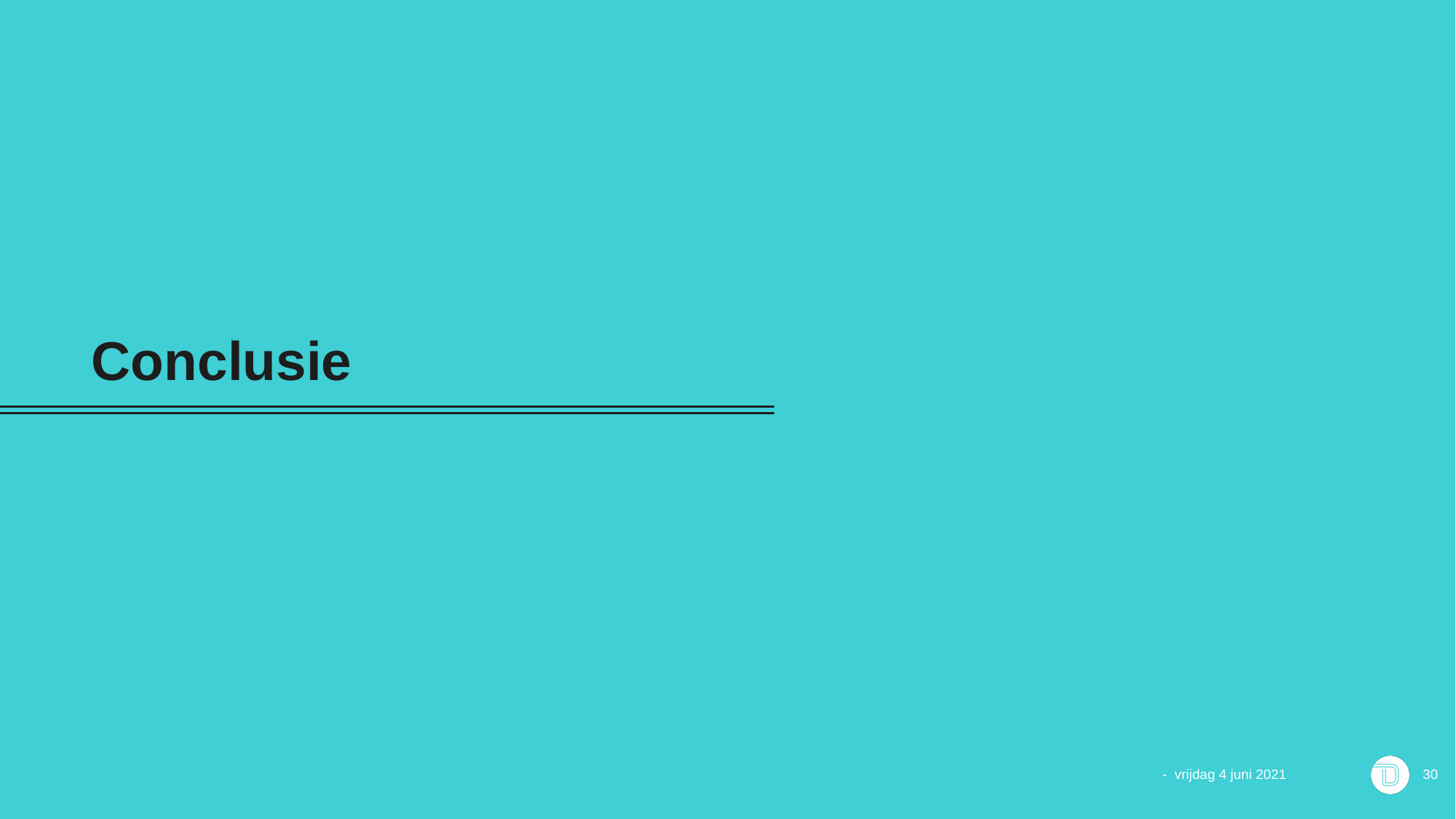

# Conclusie

vrijdag 4 juni 2021
30